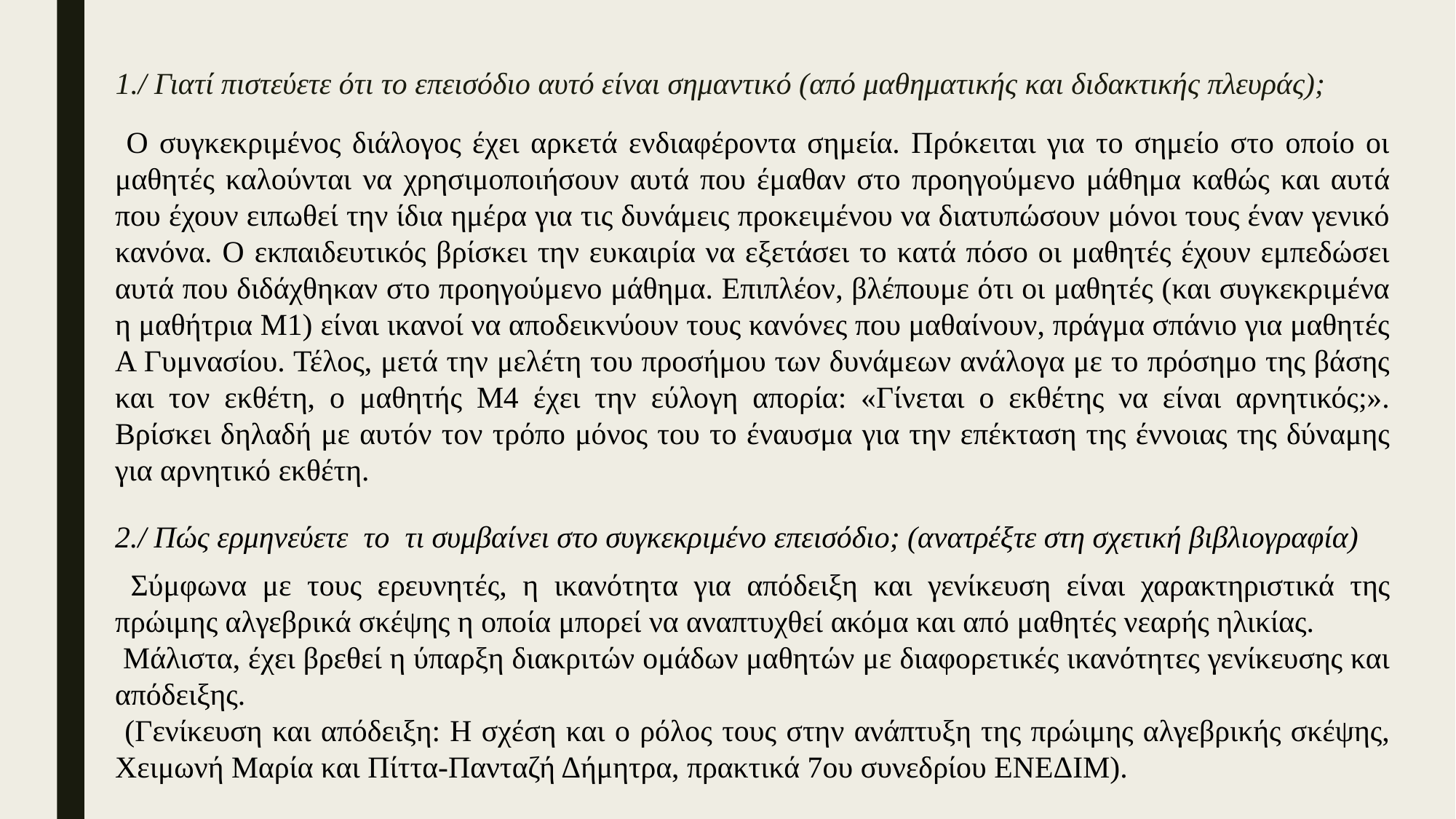

# 1./ Γιατί πιστεύετε ότι το επεισόδιο αυτό είναι σημαντικό (από μαθηματικής και διδακτικής πλευράς);
 Ο συγκεκριμένος διάλογος έχει αρκετά ενδιαφέροντα σημεία. Πρόκειται για το σημείο στο οποίο οι μαθητές καλούνται να χρησιμοποιήσουν αυτά που έμαθαν στο προηγούμενο μάθημα καθώς και αυτά που έχουν ειπωθεί την ίδια ημέρα για τις δυνάμεις προκειμένου να διατυπώσουν μόνοι τους έναν γενικό κανόνα. Ο εκπαιδευτικός βρίσκει την ευκαιρία να εξετάσει το κατά πόσο οι μαθητές έχουν εμπεδώσει αυτά που διδάχθηκαν στο προηγούμενο μάθημα. Επιπλέον, βλέπουμε ότι οι μαθητές (και συγκεκριμένα η μαθήτρια Μ1) είναι ικανοί να αποδεικνύουν τους κανόνες που μαθαίνουν, πράγμα σπάνιο για μαθητές Α Γυμνασίου. Τέλος, μετά την μελέτη του προσήμου των δυνάμεων ανάλογα με το πρόσημο της βάσης και τον εκθέτη, ο μαθητής Μ4 έχει την εύλογη απορία: «Γίνεται ο εκθέτης να είναι αρνητικός;». Βρίσκει δηλαδή με αυτόν τον τρόπο μόνος του το έναυσμα για την επέκταση της έννοιας της δύναμης για αρνητικό εκθέτη.
2./ Πώς ερμηνεύετε  το  τι συμβαίνει στο συγκεκριμένο επεισόδιο; (ανατρέξτε στη σχετική βιβλιογραφία)
 Σύμφωνα με τους ερευνητές, η ικανότητα για απόδειξη και γενίκευση είναι χαρακτηριστικά της πρώιμης αλγεβρικά σκέψης η οποία μπορεί να αναπτυχθεί ακόμα και από μαθητές νεαρής ηλικίας.
 Μάλιστα, έχει βρεθεί η ύπαρξη διακριτών ομάδων μαθητών με διαφορετικές ικανότητες γενίκευσης και απόδειξης.
 (Γενίκευση και απόδειξη: H σχέση και ο ρόλος τους στην ανάπτυξη της πρώιμης αλγεβρικής σκέψης, Χειμωνή Μαρία και Πίττα-Πανταζή Δήμητρα, πρακτικά 7ου συνεδρίου ΕΝΕΔΙΜ).